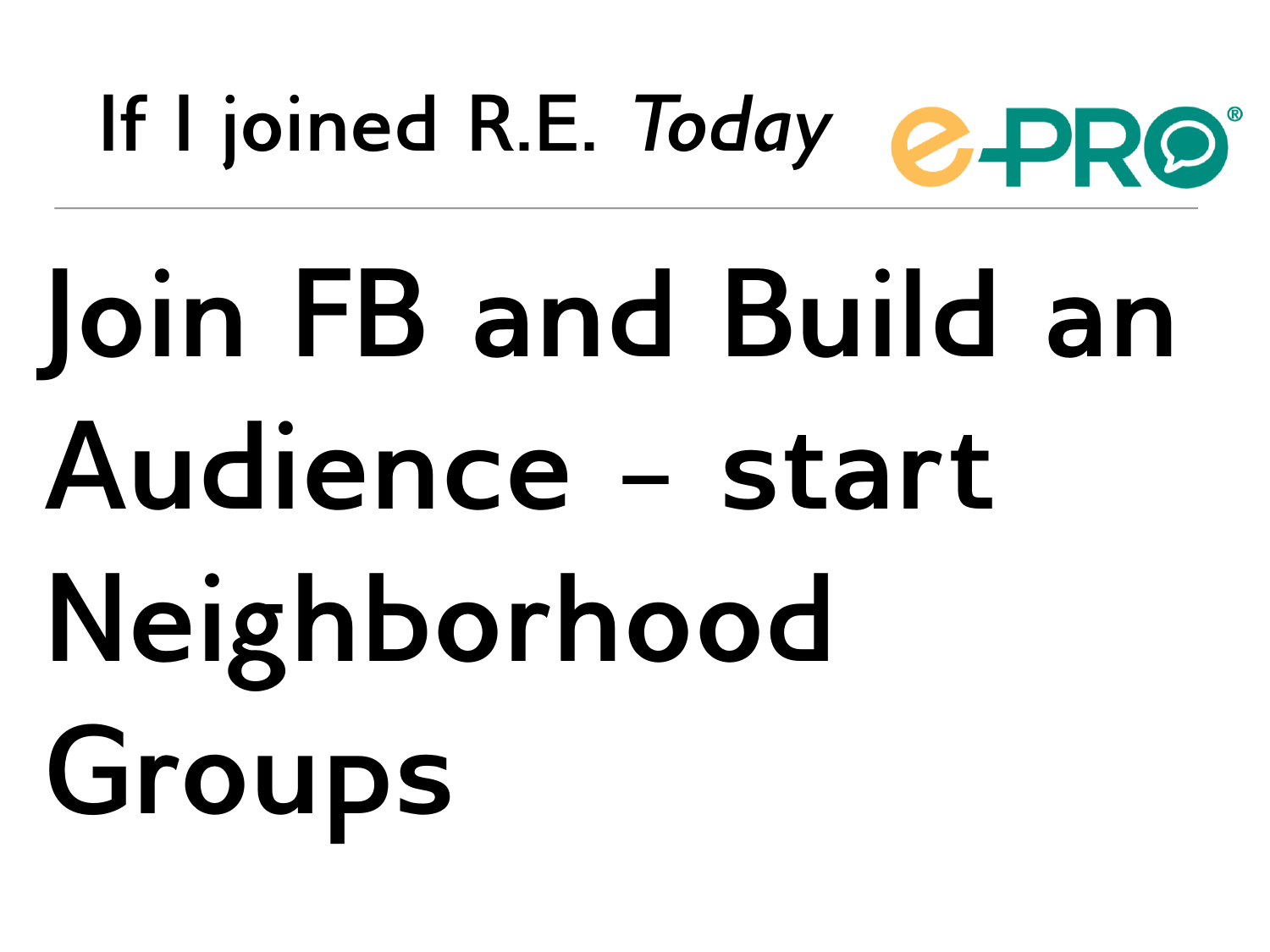

# If I joined R.E. Today
Join FB and Build an Audience – start Neighborhood Groups